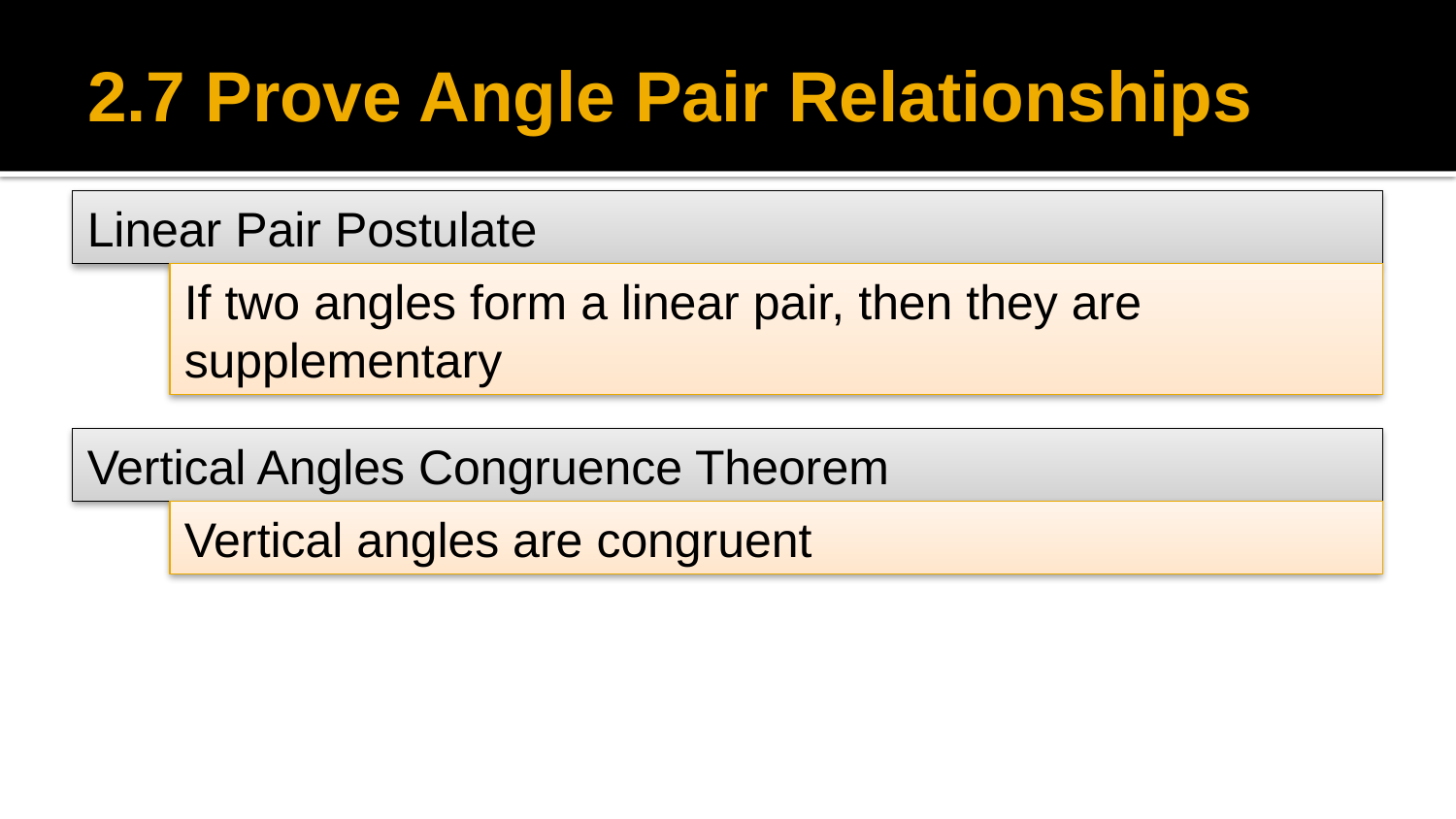

# 2.7 Prove Angle Pair Relationships
Linear Pair Postulate
If two angles form a linear pair, then they are supplementary
Vertical Angles Congruence Theorem
Vertical angles are congruent